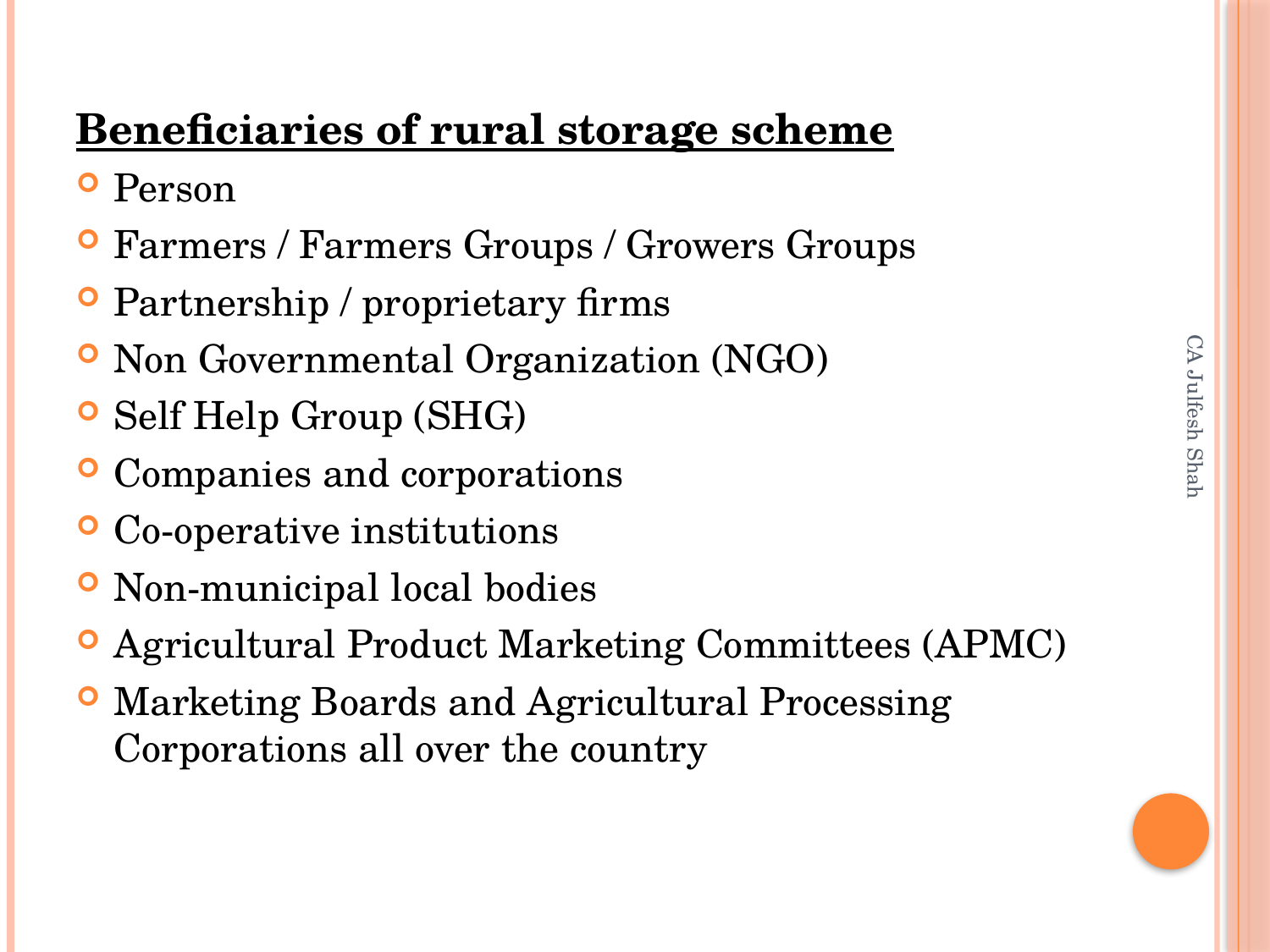

Beneficiaries of rural storage scheme
Person
Farmers / Farmers Groups / Growers Groups
Partnership / proprietary firms
Non Governmental Organization (NGO)
Self Help Group (SHG)
Companies and corporations
Co-operative institutions
Non-municipal local bodies
Agricultural Product Marketing Committees (APMC)
Marketing Boards and Agricultural Processing Corporations all over the country

CA Julfesh Shah